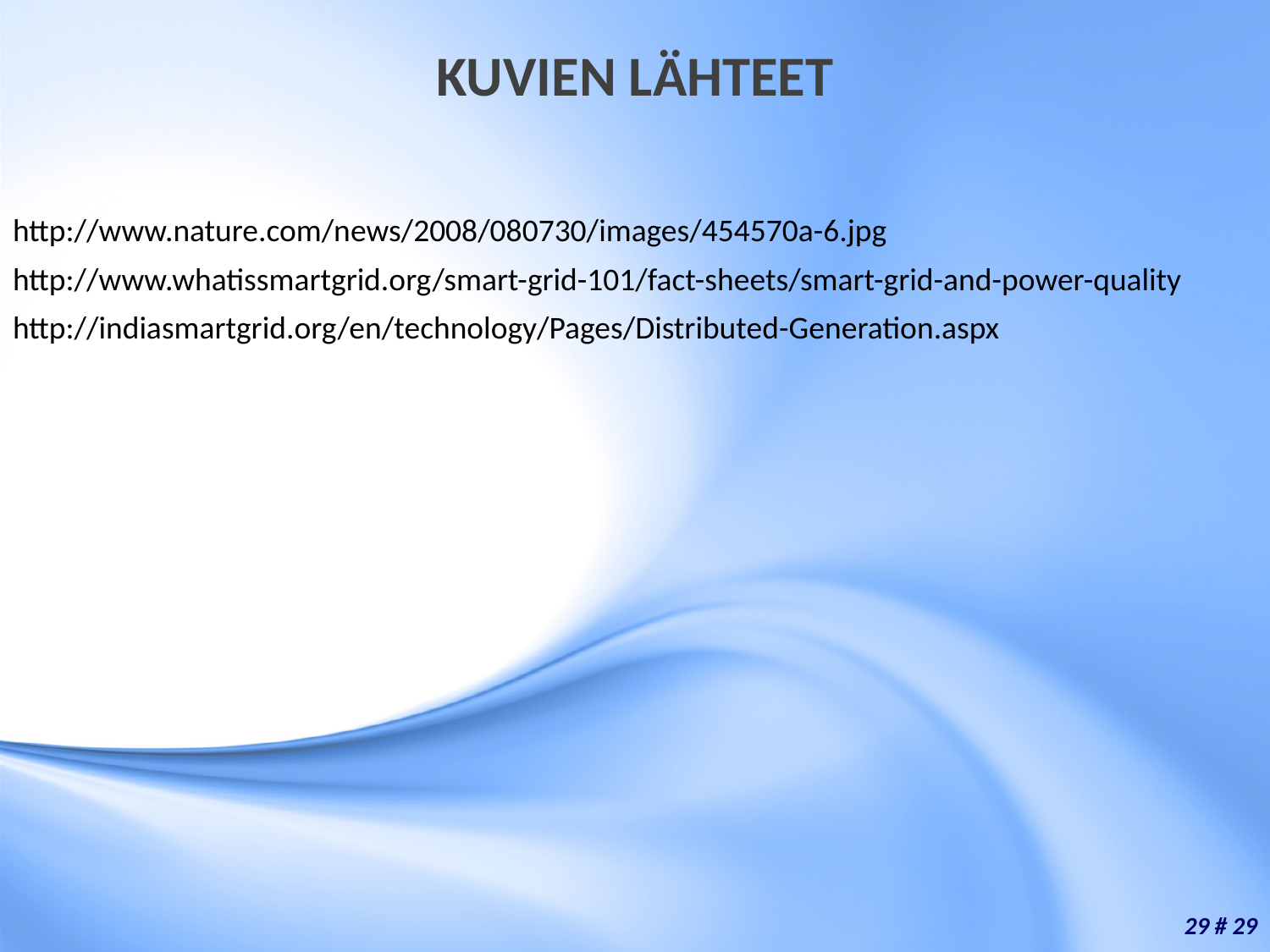

# KUVIEN LÄHTEET
http://www.nature.com/news/2008/080730/images/454570a-6.jpg
http://www.whatissmartgrid.org/smart-grid-101/fact-sheets/smart-grid-and-power-quality
http://indiasmartgrid.org/en/technology/Pages/Distributed-Generation.aspx

29 # 29